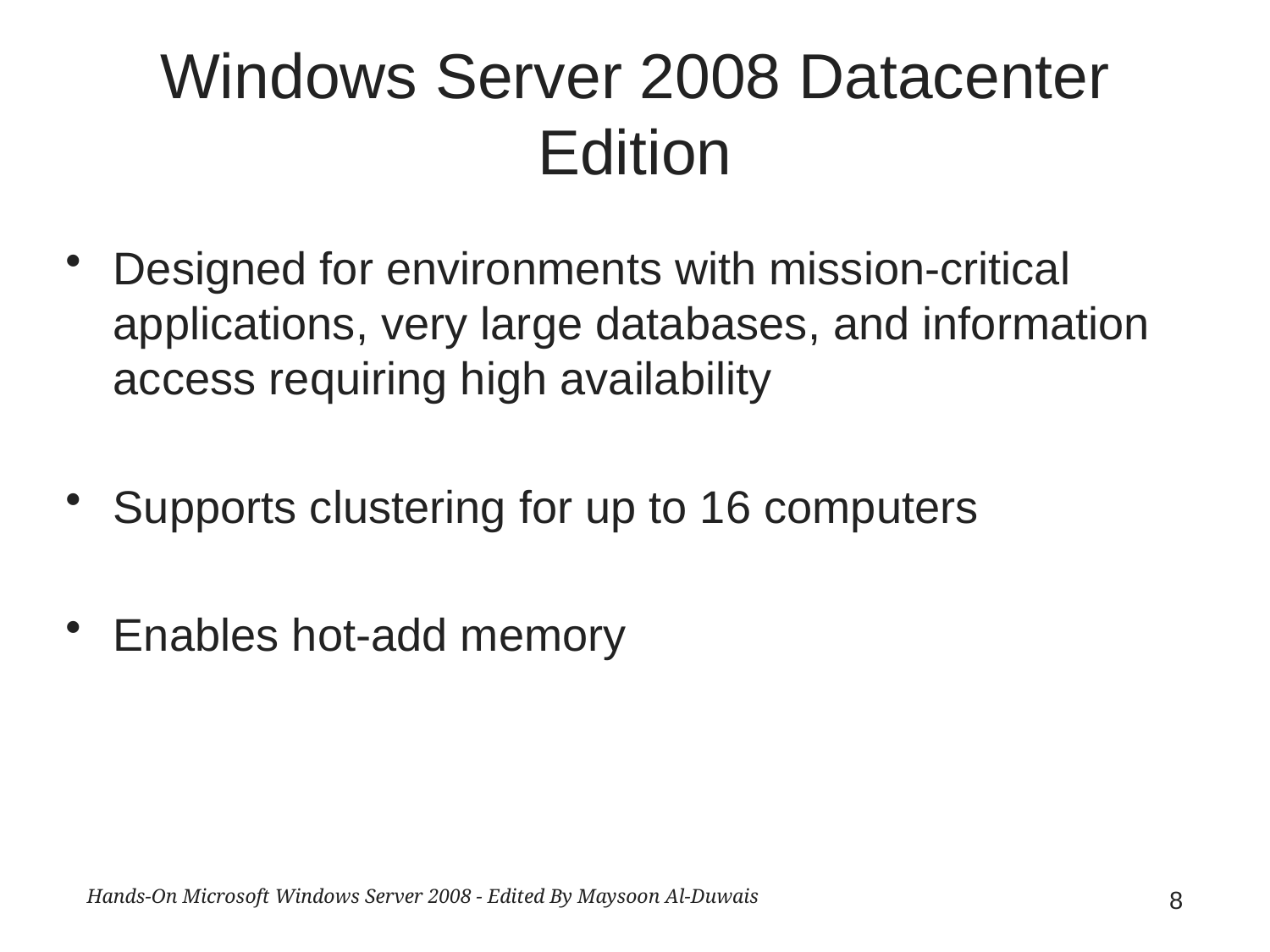

# Windows Server 2008 Datacenter Edition
Designed for environments with mission-critical applications, very large databases, and information access requiring high availability

Supports clustering for up to 16 computers

Enables hot-add memory

Hands-On Microsoft Windows Server 2008 - Edited By Maysoon Al-Duwais
8